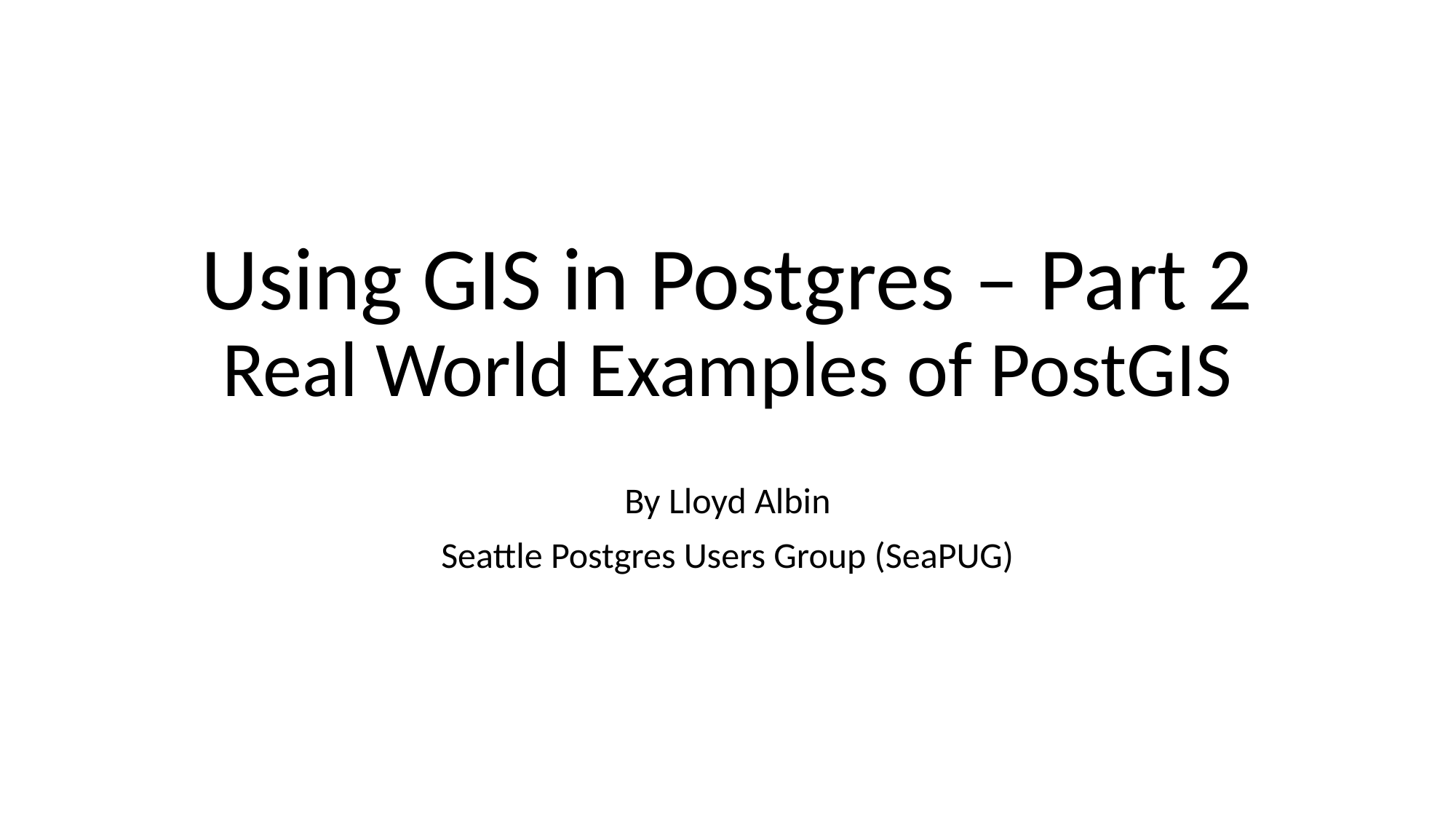

# Using GIS in Postgres – Part 2 Real World Examples of PostGIS
By Lloyd Albin
Seattle Postgres Users Group (SeaPUG)